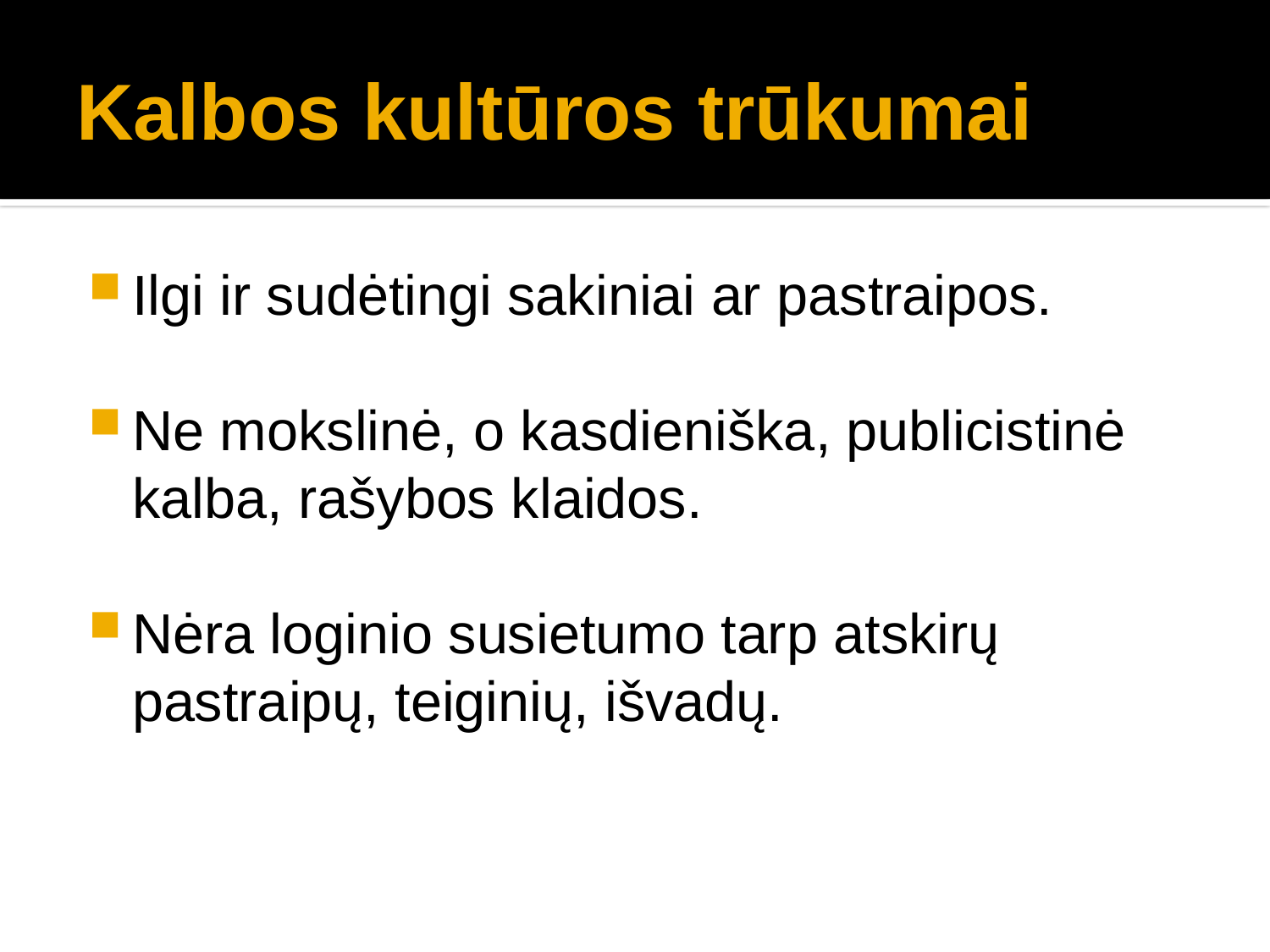

# Kalbos kultūros trūkumai
Ilgi ir sudėtingi sakiniai ar pastraipos.

Ne mokslinė, o kasdieniška, publicistinė kalba, rašybos klaidos.

Nėra loginio susietumo tarp atskirų pastraipų, teiginių, išvadų.